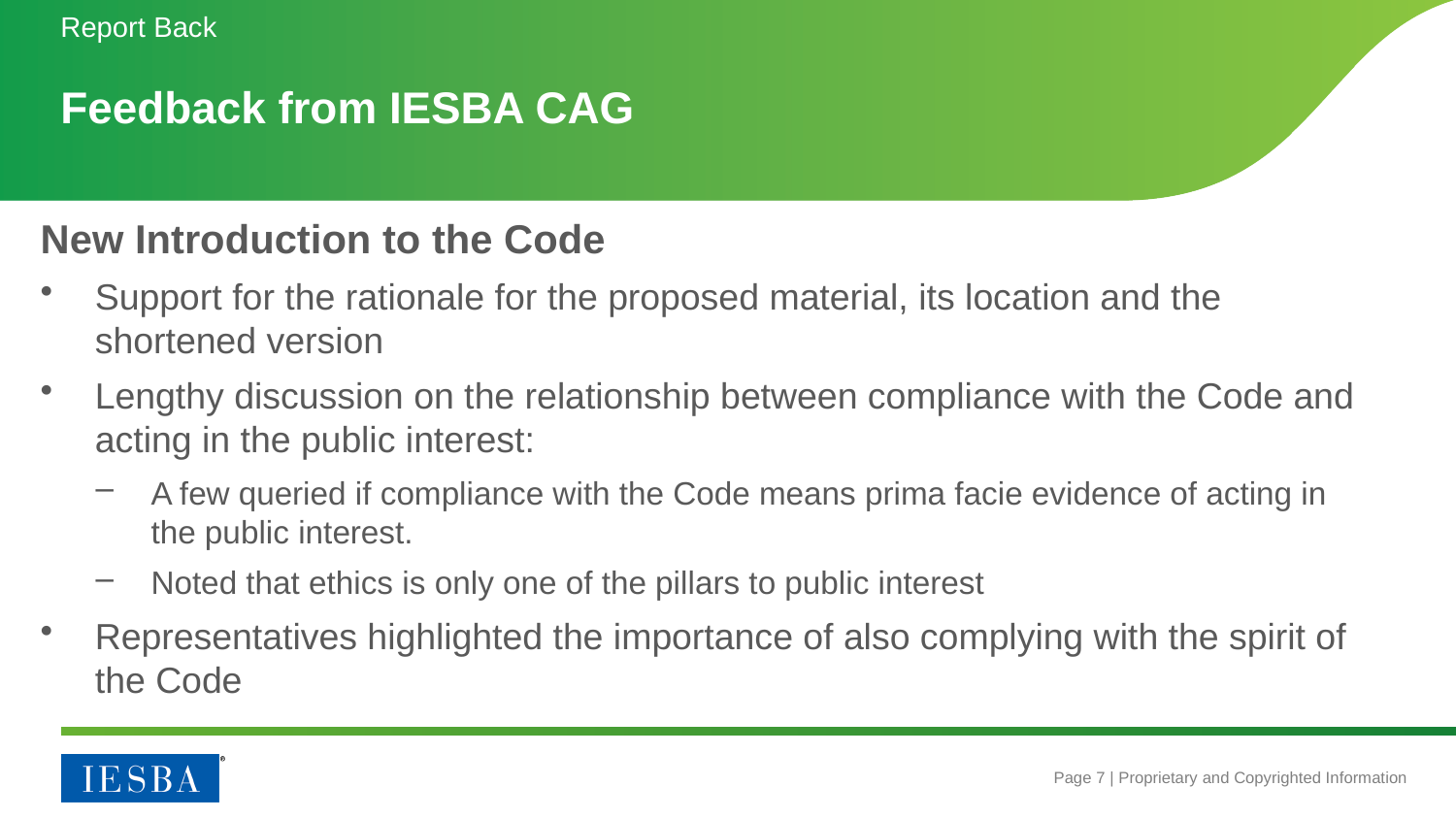

Report Back
# Feedback from IESBA CAG

New Introduction to the Code
Support for the rationale for the proposed material, its location and the shortened version
Lengthy discussion on the relationship between compliance with the Code and acting in the public interest:
A few queried if compliance with the Code means prima facie evidence of acting in the public interest.
Noted that ethics is only one of the pillars to public interest
Representatives highlighted the importance of also complying with the spirit of the Code